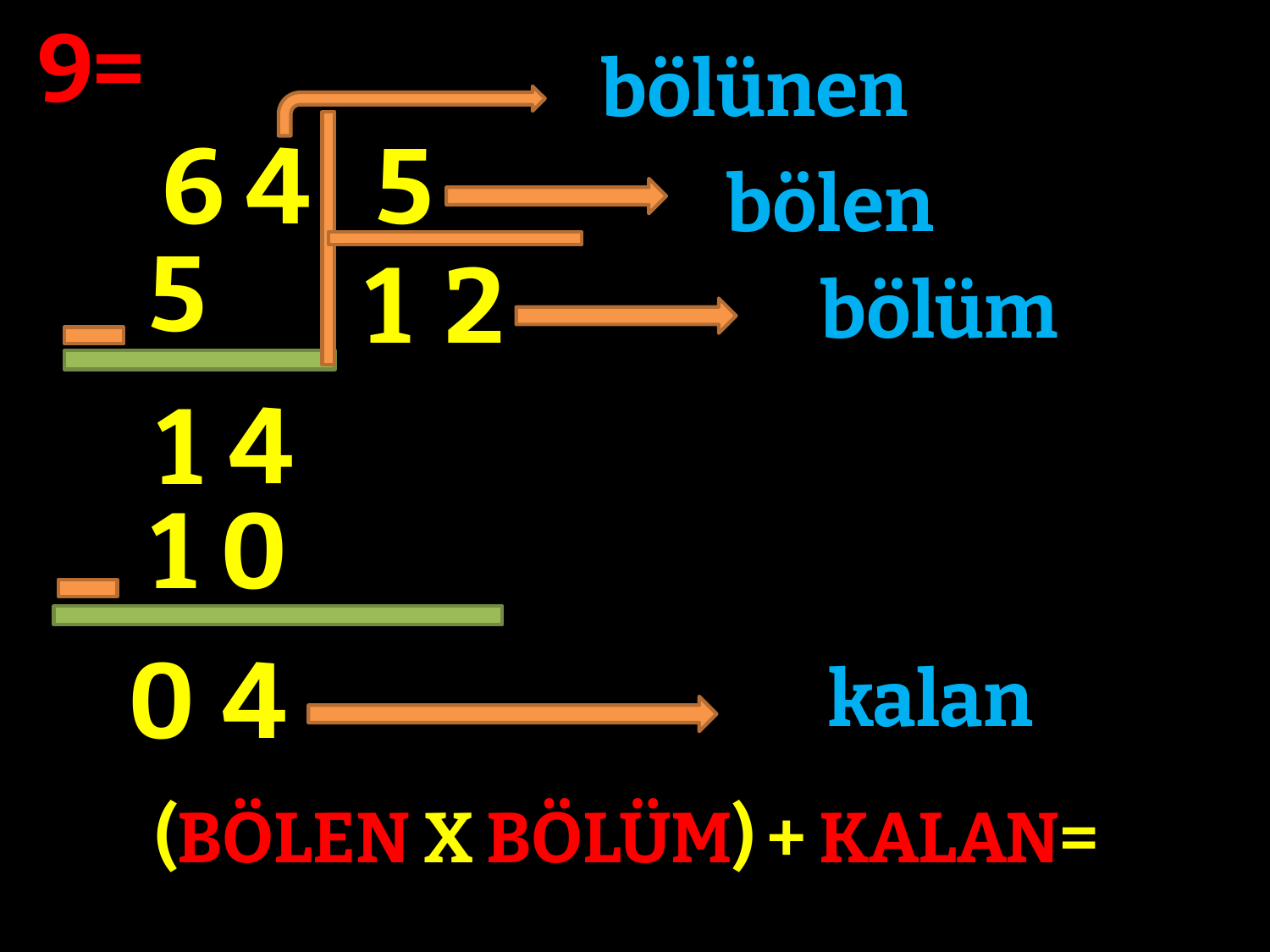

9=
bölünen

4
6
5
bölen

5
1
2
bölüm
#

4
1
1
0

0
4
kalan

(BÖLEN X BÖLÜM) + KALAN=